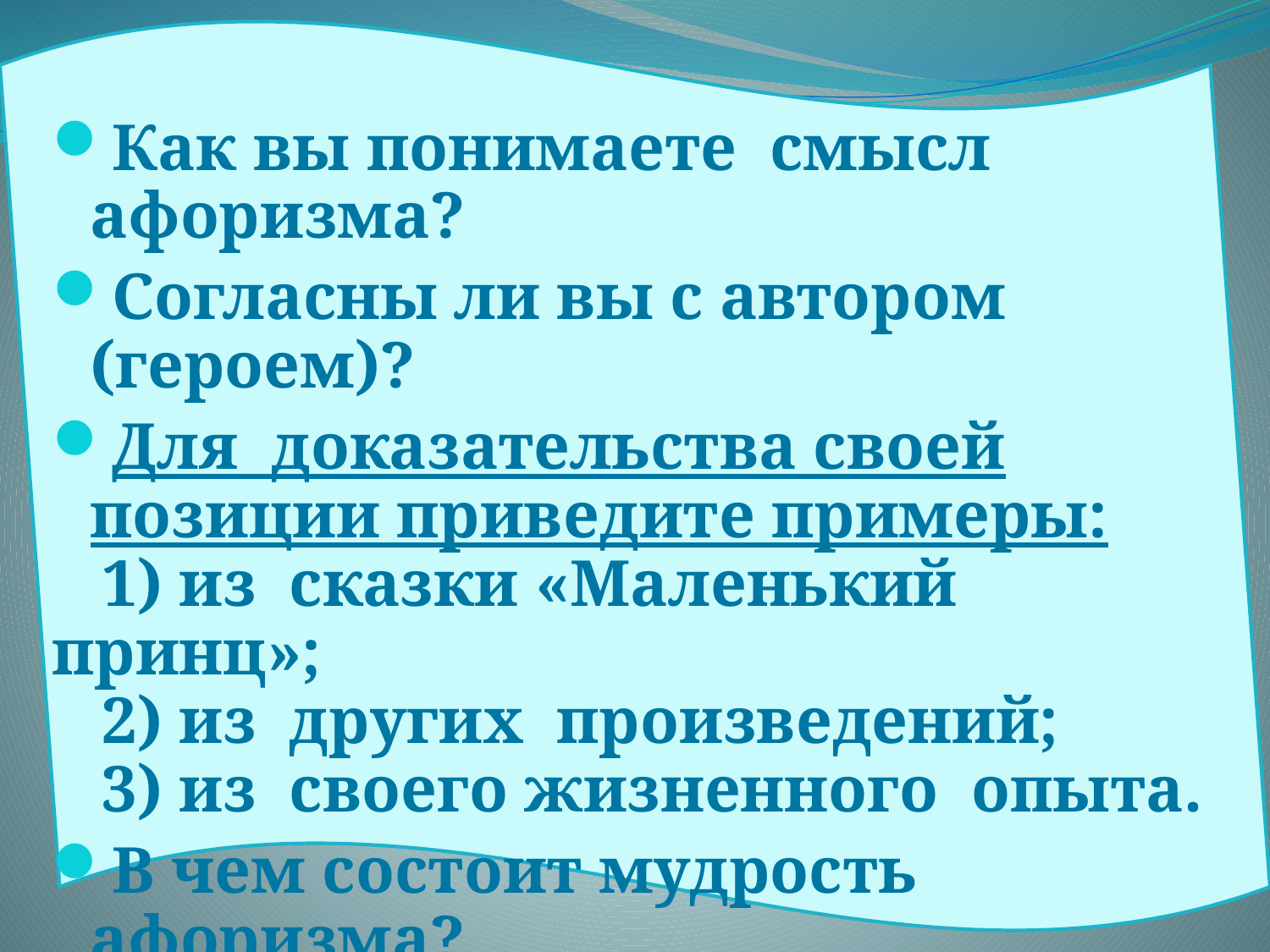

Как вы понимаете  смысл афоризма?
Согласны ли вы с автором (героем)?
Для  доказательства своей позиции приведите примеры:
   1) из  сказки «Маленький принц»;
   2) из  других  произведений;
   3) из  своего жизненного  опыта.
В чем состоит мудрость афоризма?